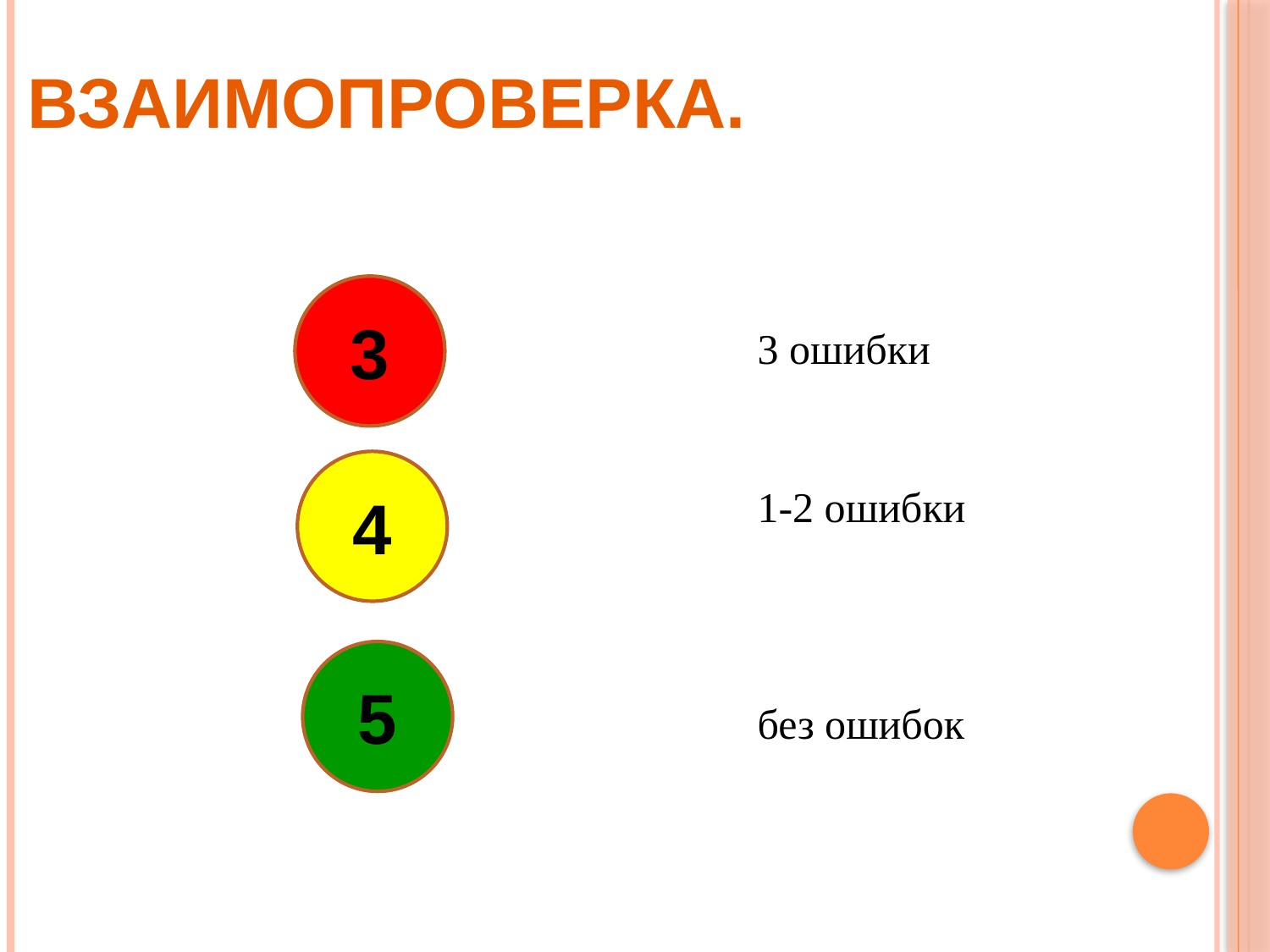

Взаимопроверка.
3
3 ошибки
4
1-2 ошибки
5
без ошибок